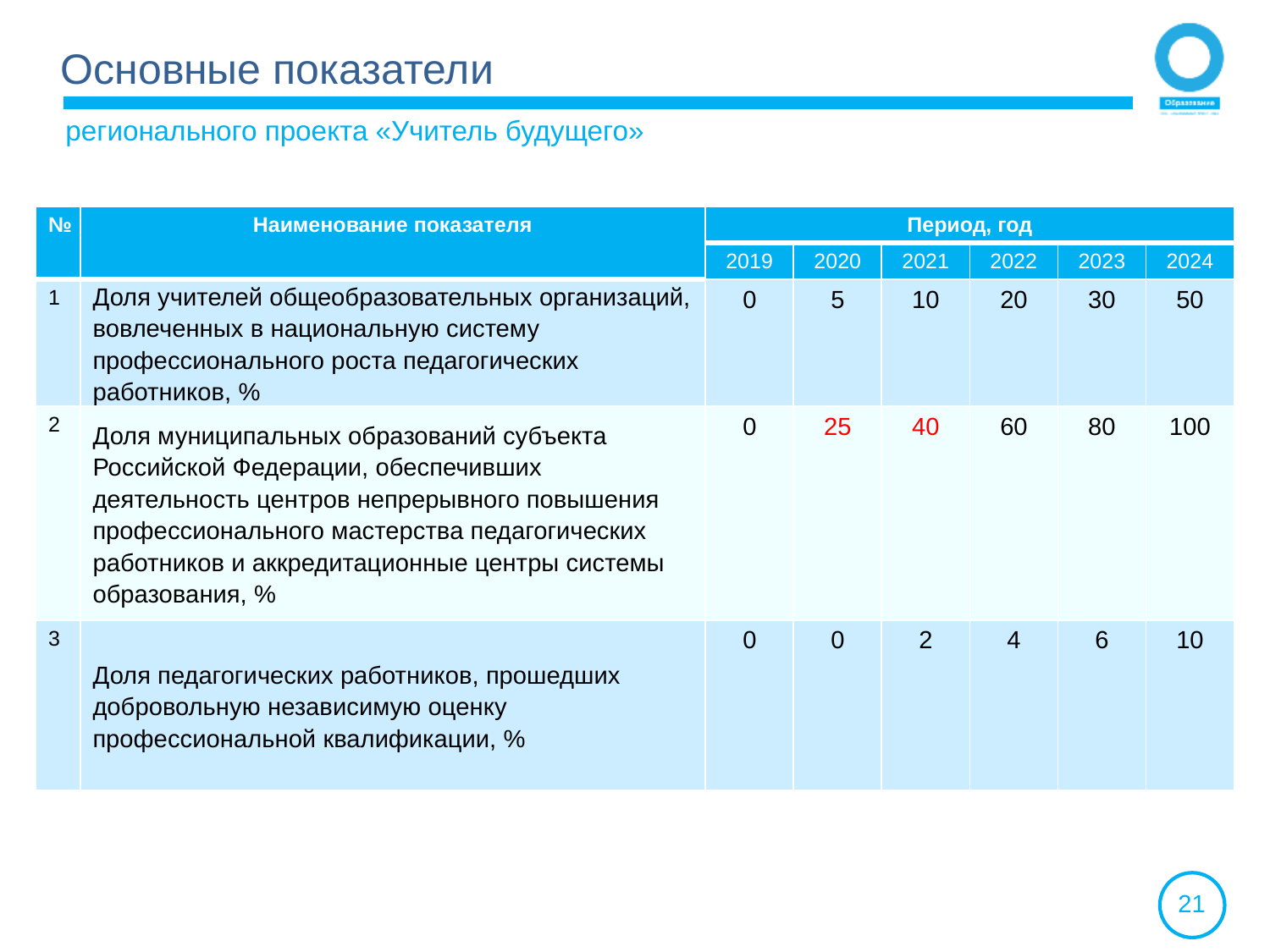

Основные показатели
регионального проекта «Учитель будущего»
| № | Наименование показателя | Период, год |  |  |  |  |  |
| --- | --- | --- | --- | --- | --- | --- | --- |
|  |  | 2019 | 2020 | 2021 | 2022 | 2023 | 2024 |
| 1 | Доля учителей общеобразовательных организаций, вовлеченных в национальную систему профессионального роста педагогических работников, % | 0 | 5 | 10 | 20 | 30 | 50 |
| 2 | Доля муниципальных образований субъекта Российской Федерации, обеспечивших деятельность центров непрерывного повышения профессионального мастерства педагогических работников и аккредитационные центры системы образования, % | 0 | 25 | 40 | 60 | 80 | 100 |
| 3 | Доля педагогических работников, прошедших добровольную независимую оценку профессиональной квалификации, % | 0 | 0 | 2 | 4 | 6 | 10 |